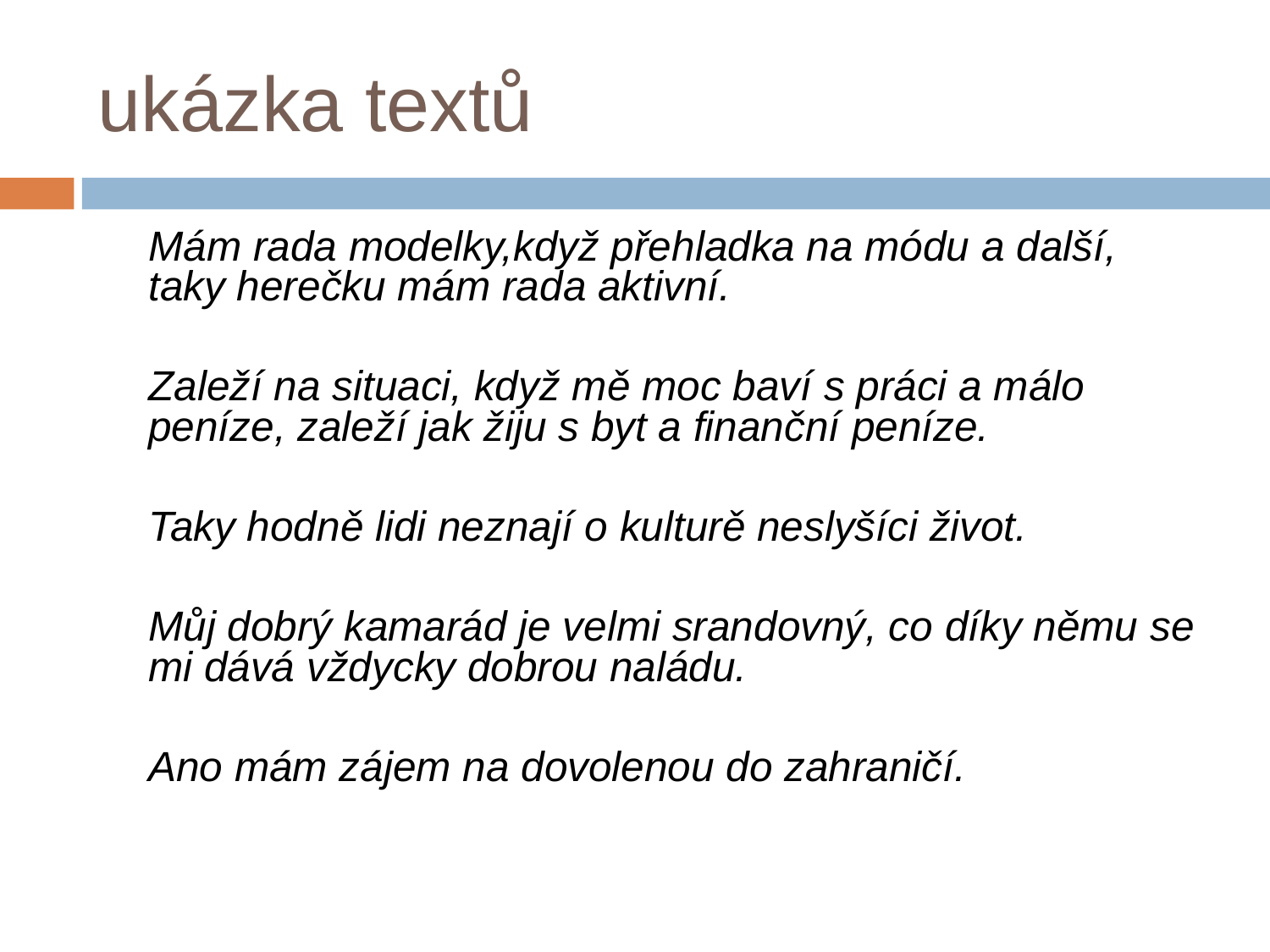

# ukázka textů
Mám rada modelky,když přehladka na módu a další, taky herečku mám rada aktivní.

Zaleží na situaci, když mě moc baví s práci a málo peníze, zaleží jak žiju s byt a finanční peníze.

Taky hodně lidi neznají o kulturě neslyšíci život.

Můj dobrý kamarád je velmi srandovný, co díky němu se mi dává vždycky dobrou naládu.

Ano mám zájem na dovolenou do zahraničí.